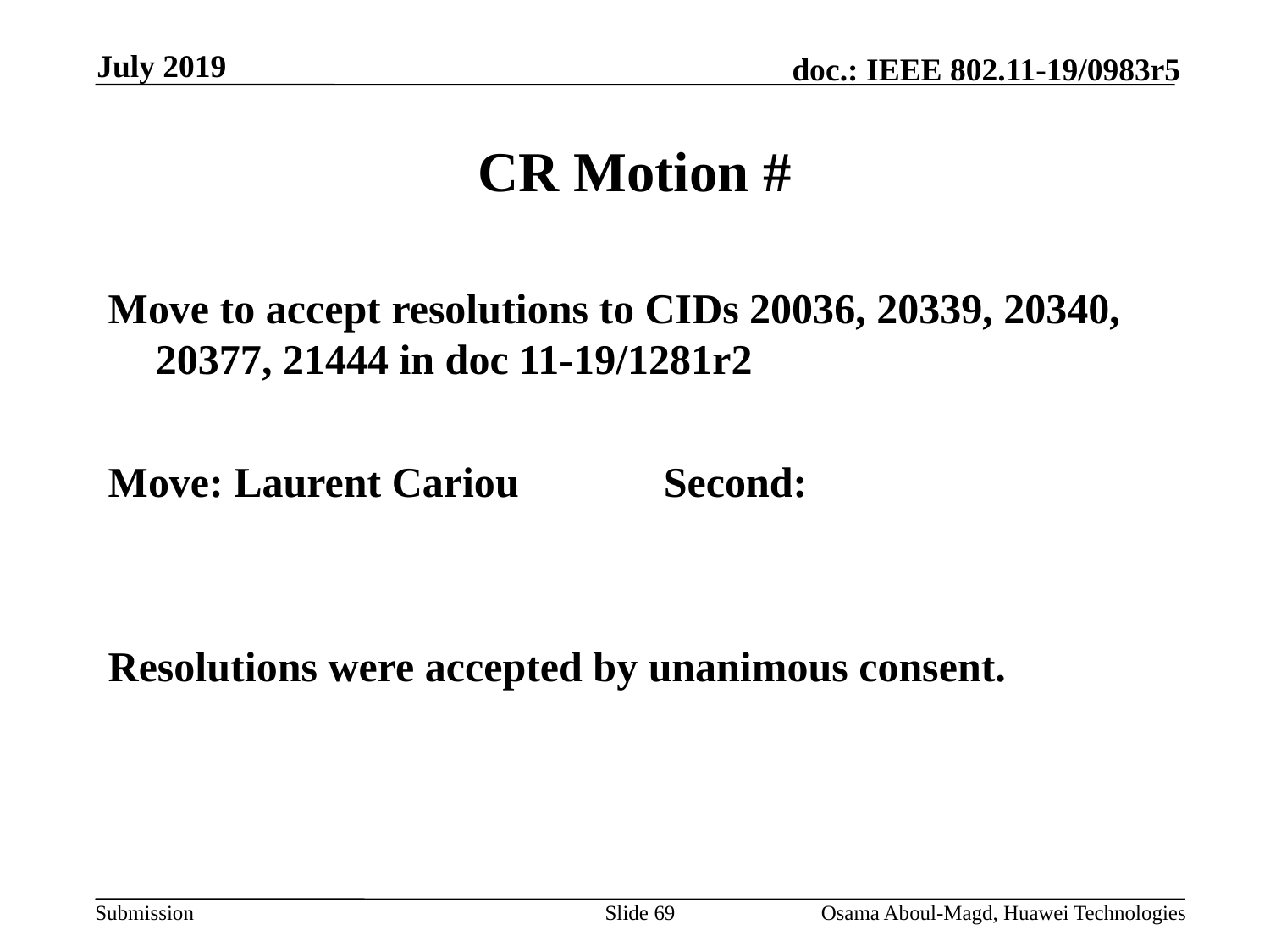

July 2019
# CR Motion #
Move to accept resolutions to CIDs 20036, 20339, 20340, 20377, 21444 in doc 11-19/1281r2

Move: Laurent Cariou		Second:

Resolutions were accepted by unanimous consent.

Slide 69
Osama Aboul-Magd, Huawei Technologies